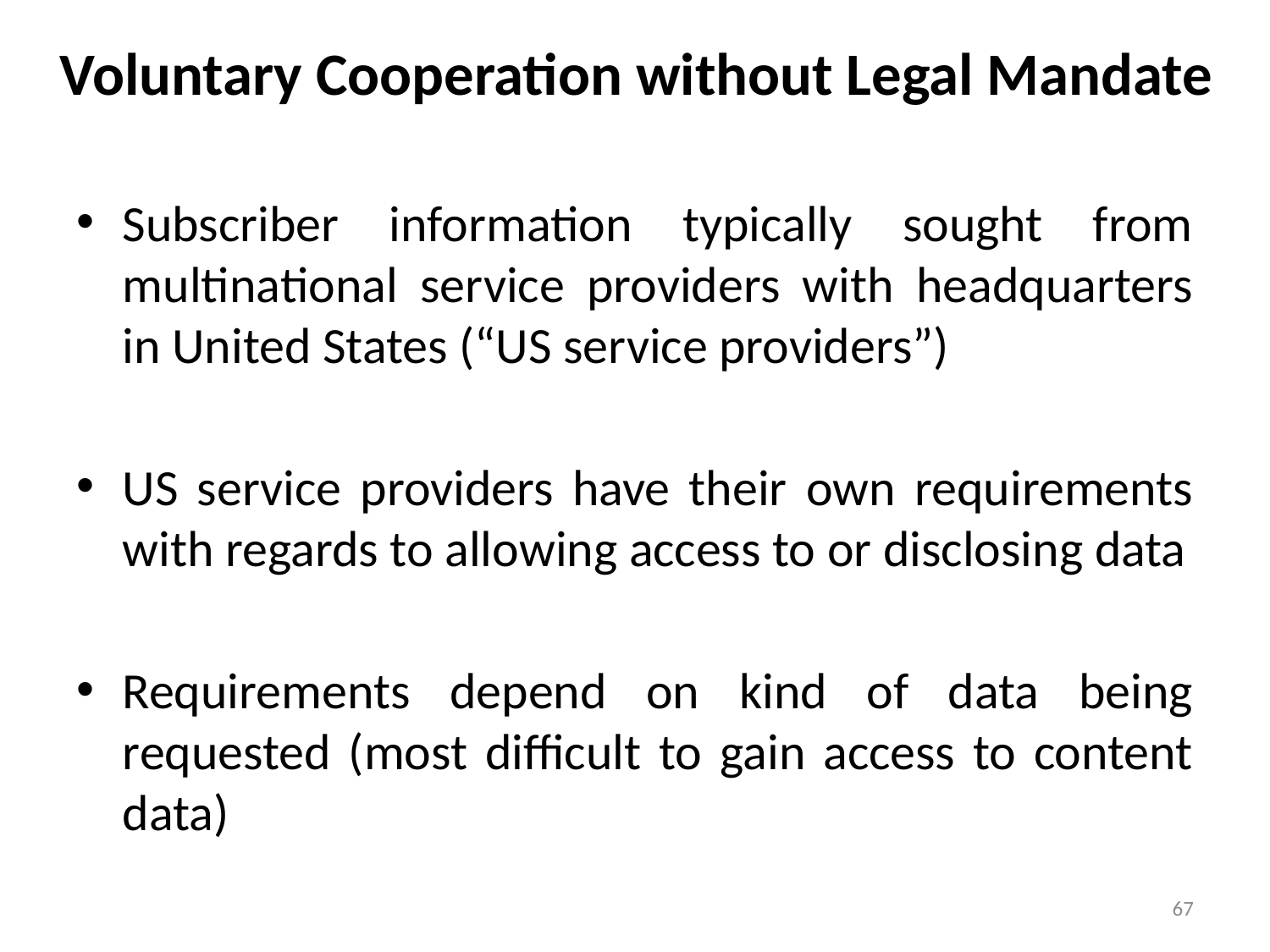

# Voluntary Cooperation without Legal Mandate
Subscriber information typically sought from multinational service providers with headquarters in United States (“US service providers”)

US service providers have their own requirements with regards to allowing access to or disclosing data

Requirements depend on kind of data being requested (most difficult to gain access to content data)
67